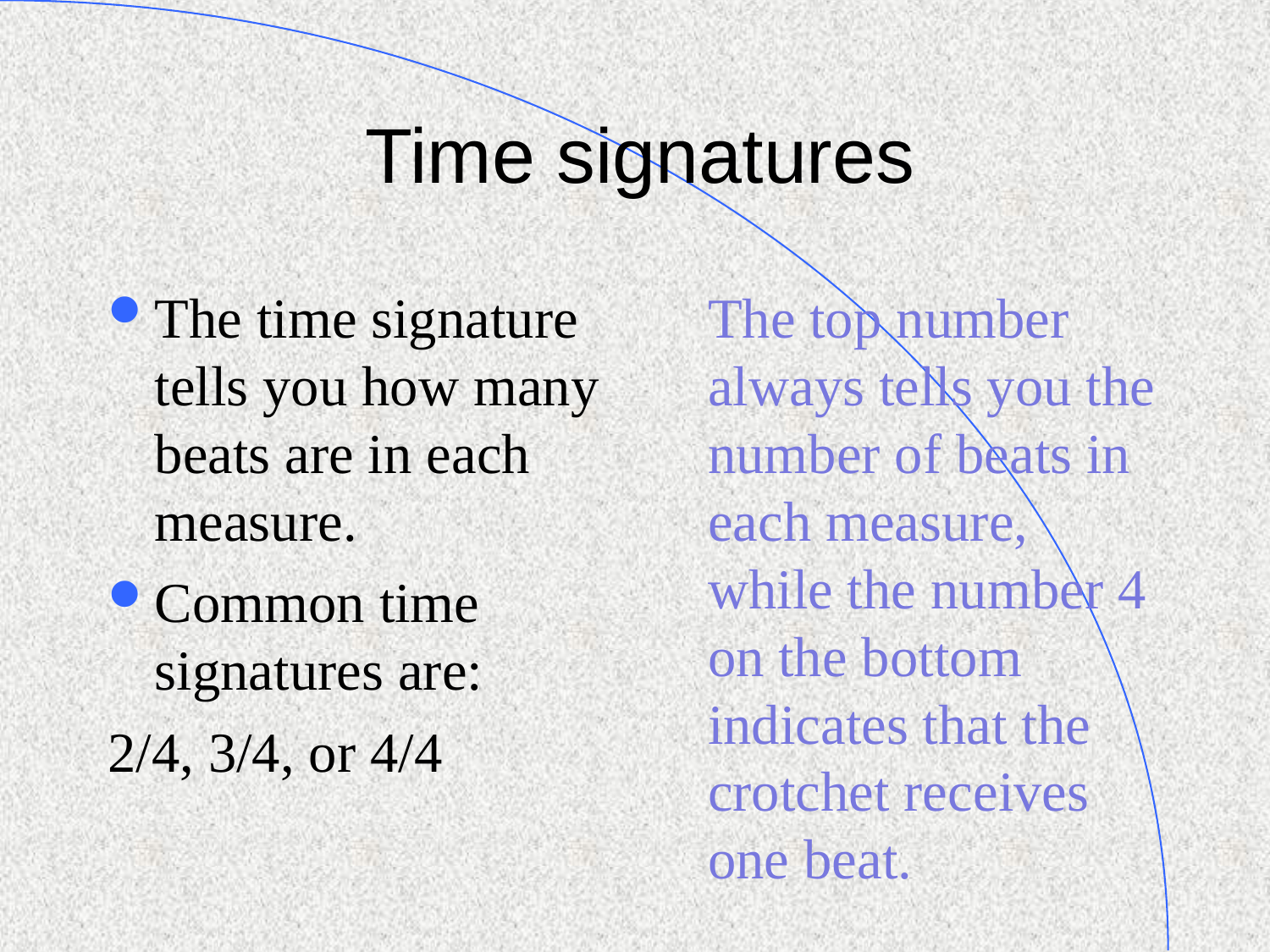

Time signatures
The time signature tells you how many beats are in each measure.
Common time signatures are:
2/4, 3/4, or 4/4
	The top number always tells you the number of beats in each measure, while the number 4 on the bottom indicates that the crotchet receives one beat.